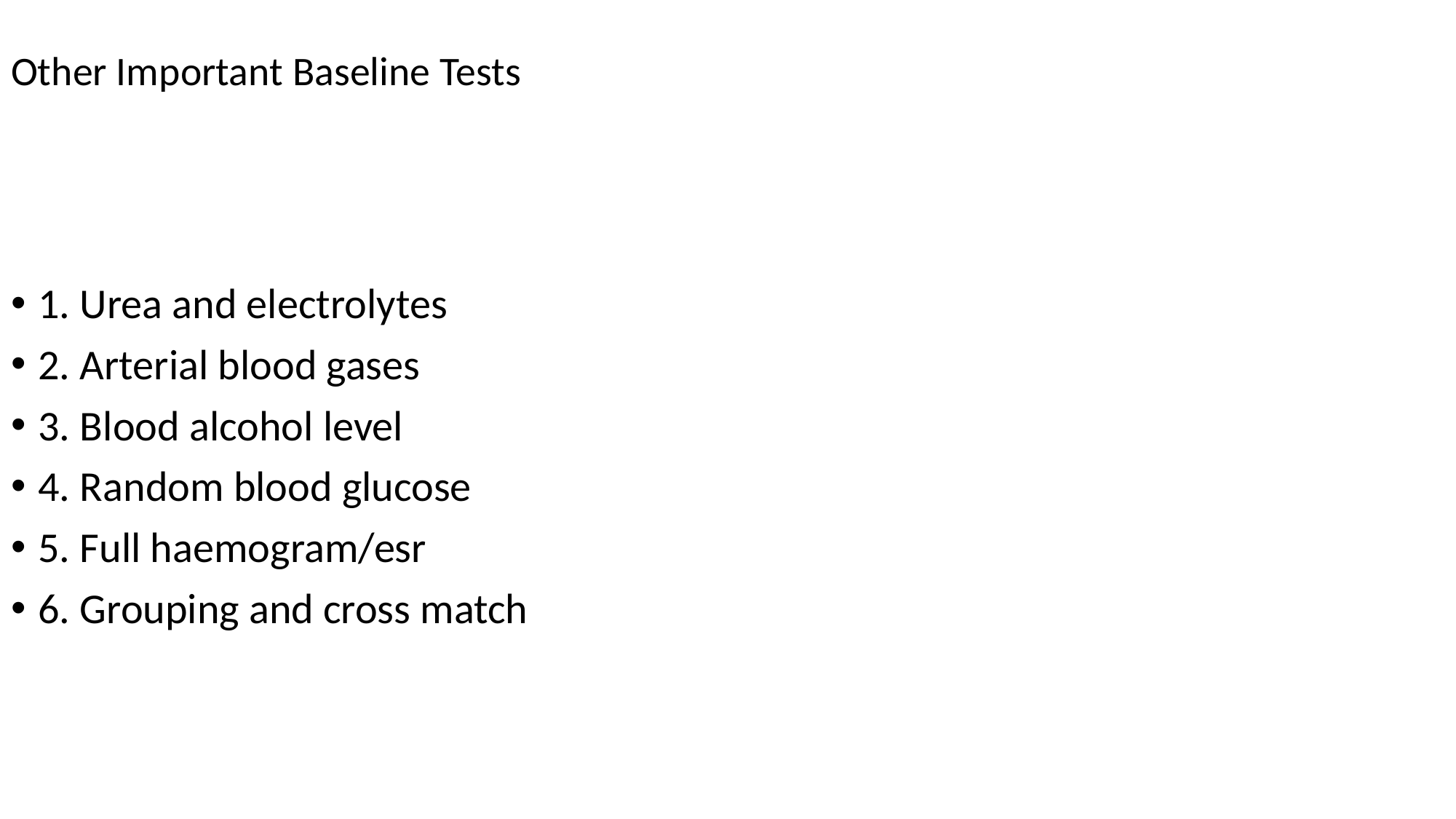

# Other Important Baseline Tests

1. Urea and electrolytes
2. Arterial blood gases
3. Blood alcohol level
4. Random blood glucose
5. Full haemogram/esr
6. Grouping and cross match